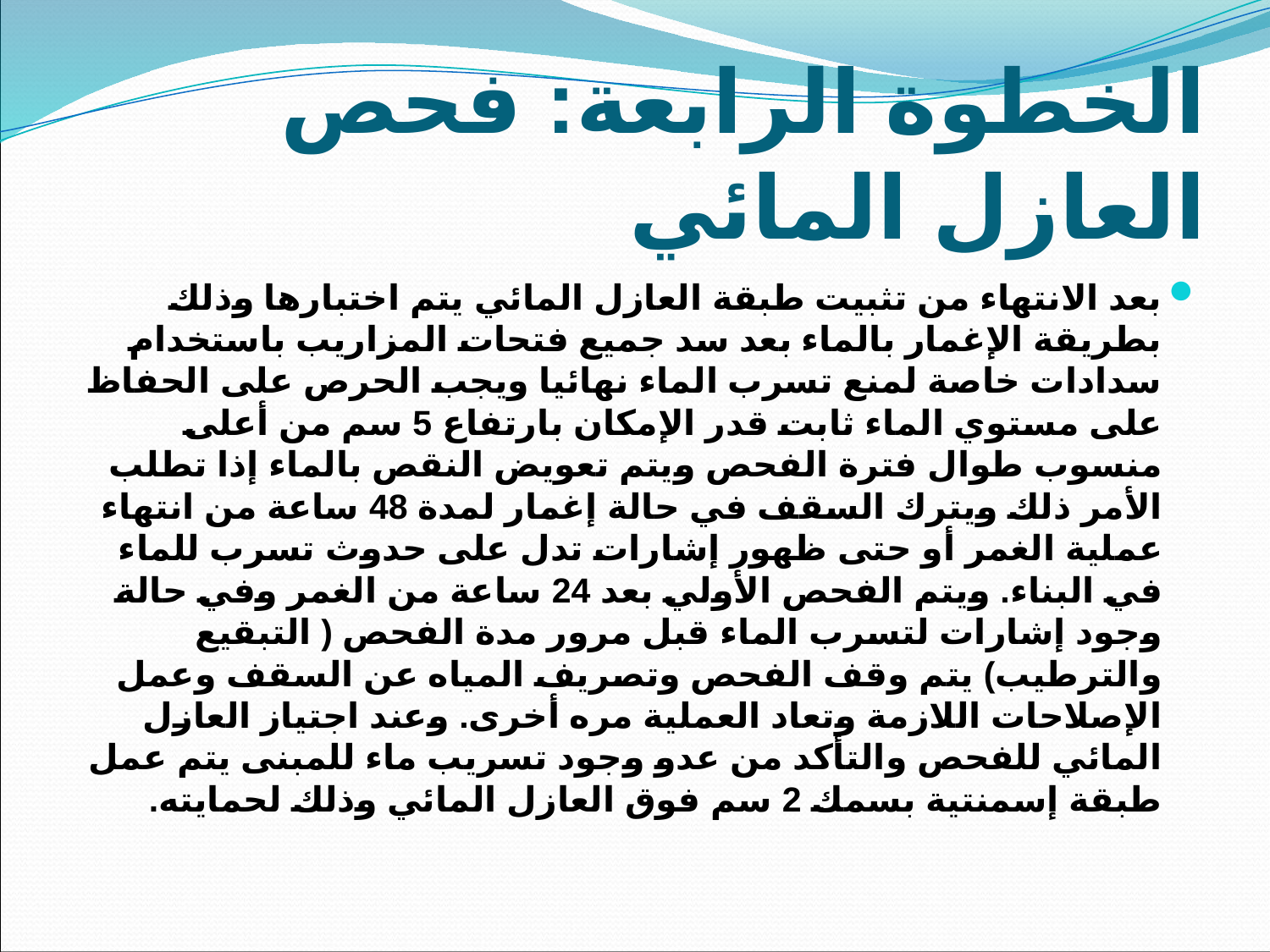

# الخطوة الرابعة: فحص العازل المائي
بعد الانتهاء من تثبيت طبقة العازل المائي يتم اختبارها وذلك بطريقة الإغمار بالماء بعد سد جميع فتحات المزاريب باستخدام سدادات خاصة لمنع تسرب الماء نهائيا ويجب الحرص على الحفاظ على مستوي الماء ثابت قدر الإمكان بارتفاع 5 سم من أعلى منسوب طوال فترة الفحص ويتم تعويض النقص بالماء إذا تطلب الأمر ذلك ويترك السقف في حالة إغمار لمدة 48 ساعة من انتهاء عملية الغمر أو حتى ظهور إشارات تدل على حدوث تسرب للماء في البناء. ويتم الفحص الأولي بعد 24 ساعة من الغمر وفي حالة وجود إشارات لتسرب الماء قبل مرور مدة الفحص ( التبقيع والترطيب) يتم وقف الفحص وتصريف المياه عن السقف وعمل الإصلاحات اللازمة وتعاد العملية مره أخرى. وعند اجتياز العازل المائي للفحص والتأكد من عدو وجود تسريب ماء للمبنى يتم عمل طبقة إسمنتية بسمك 2 سم فوق العازل المائي وذلك لحمايته.